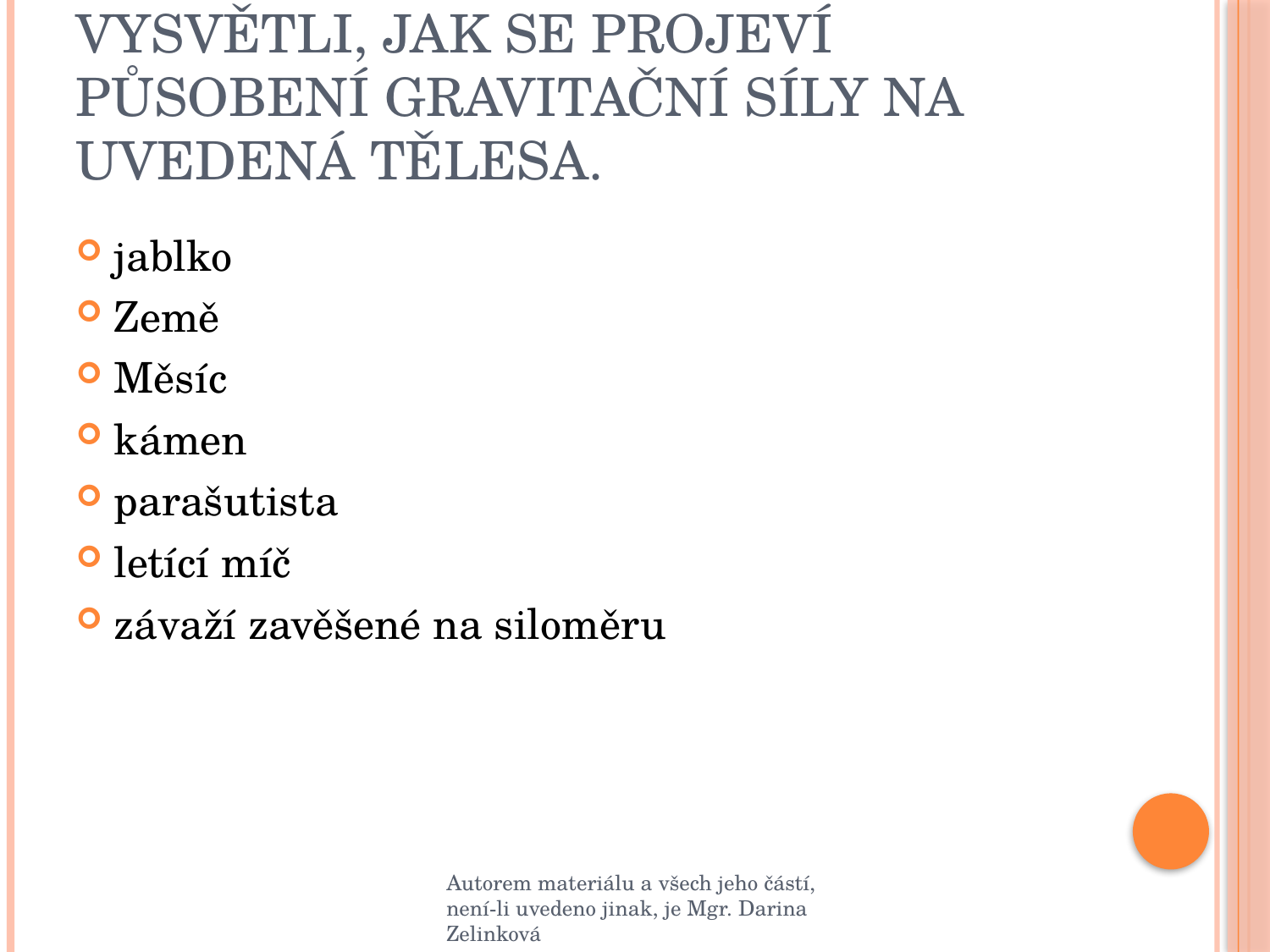

# Vysvětli, jak se projeví působení gravitační síly na uvedená tělesa.
jablko
Země
Měsíc
kámen
parašutista
letící míč
závaží zavěšené na siloměru
Autorem materiálu a všech jeho částí, není-li uvedeno jinak, je Mgr. Darina Zelinková